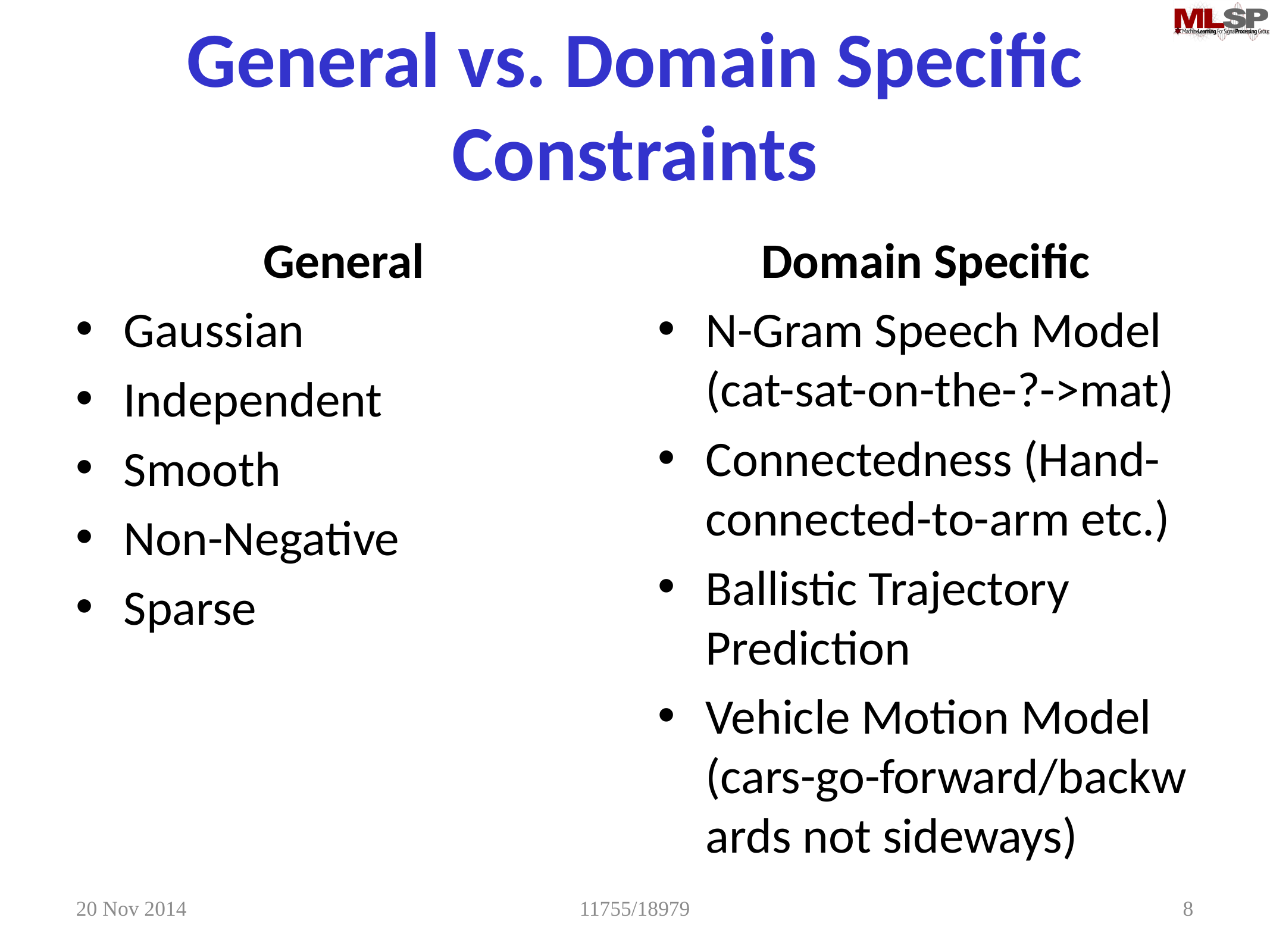

# General vs. Domain Specific Constraints
General
Gaussian
Independent
Smooth
Non-Negative
Sparse

Domain Specific
N-Gram Speech Model (cat-sat-on-the-?->mat)
Connectedness (Hand-connected-to-arm etc.)
Ballistic Trajectory Prediction
Vehicle Motion Model (cars-go-forward/backwards not sideways)
20 Nov 2014
11755/18979
8